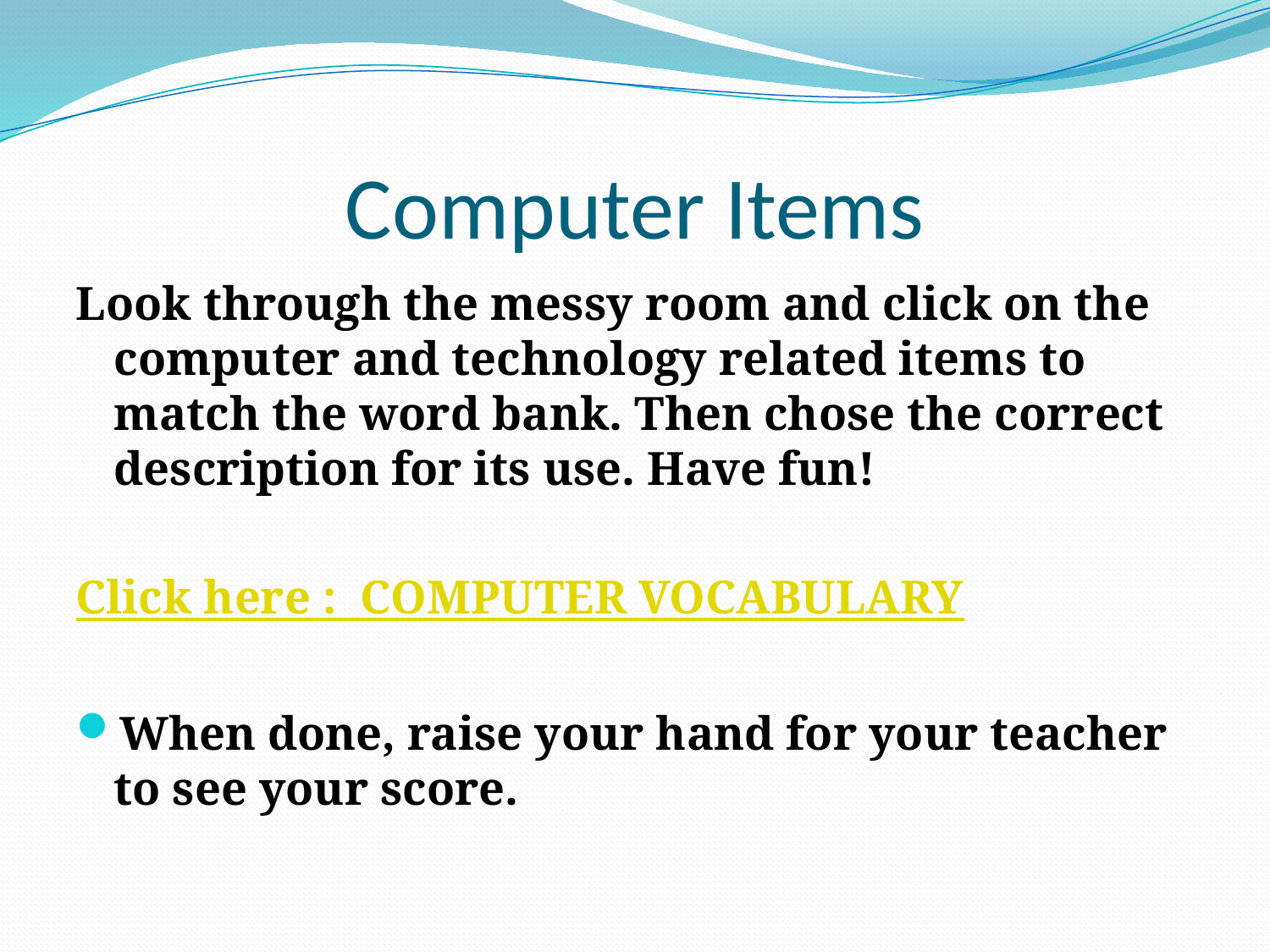

# Computer Items
Look through the messy room and click on the computer and technology related items to match the word bank. Then chose the correct description for its use. Have fun!

Click here :  COMPUTER VOCABULARY

When done, raise your hand for your teacher to see your score.